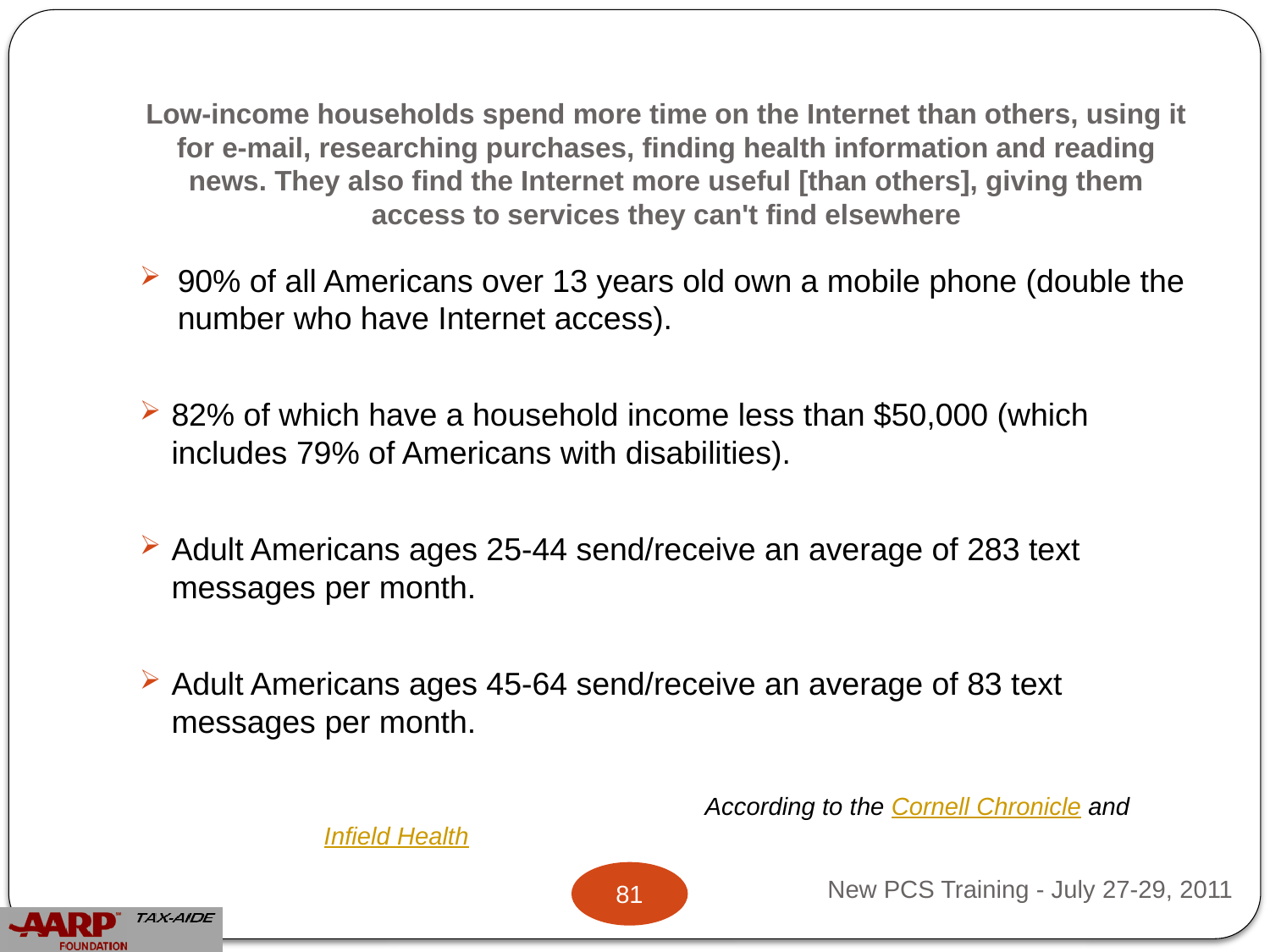

# Low-income households spend more time on the Internet than others, using it for e-mail, researching purchases, finding health information and reading news. They also find the Internet more useful [than others], giving them access to services they can't find elsewhere
90% of all Americans over 13 years old own a mobile phone (double the number who have Internet access).

82% of which have a household income less than $50,000 (which includes 79% of Americans with disabilities).

Adult Americans ages 25-44 send/receive an average of 283 text messages per month.

Adult Americans ages 45-64 send/receive an average of 83 text messages per month.

				According to the Cornell Chronicle and Infield Health

New PCS Training - July 27-29, 2011
81